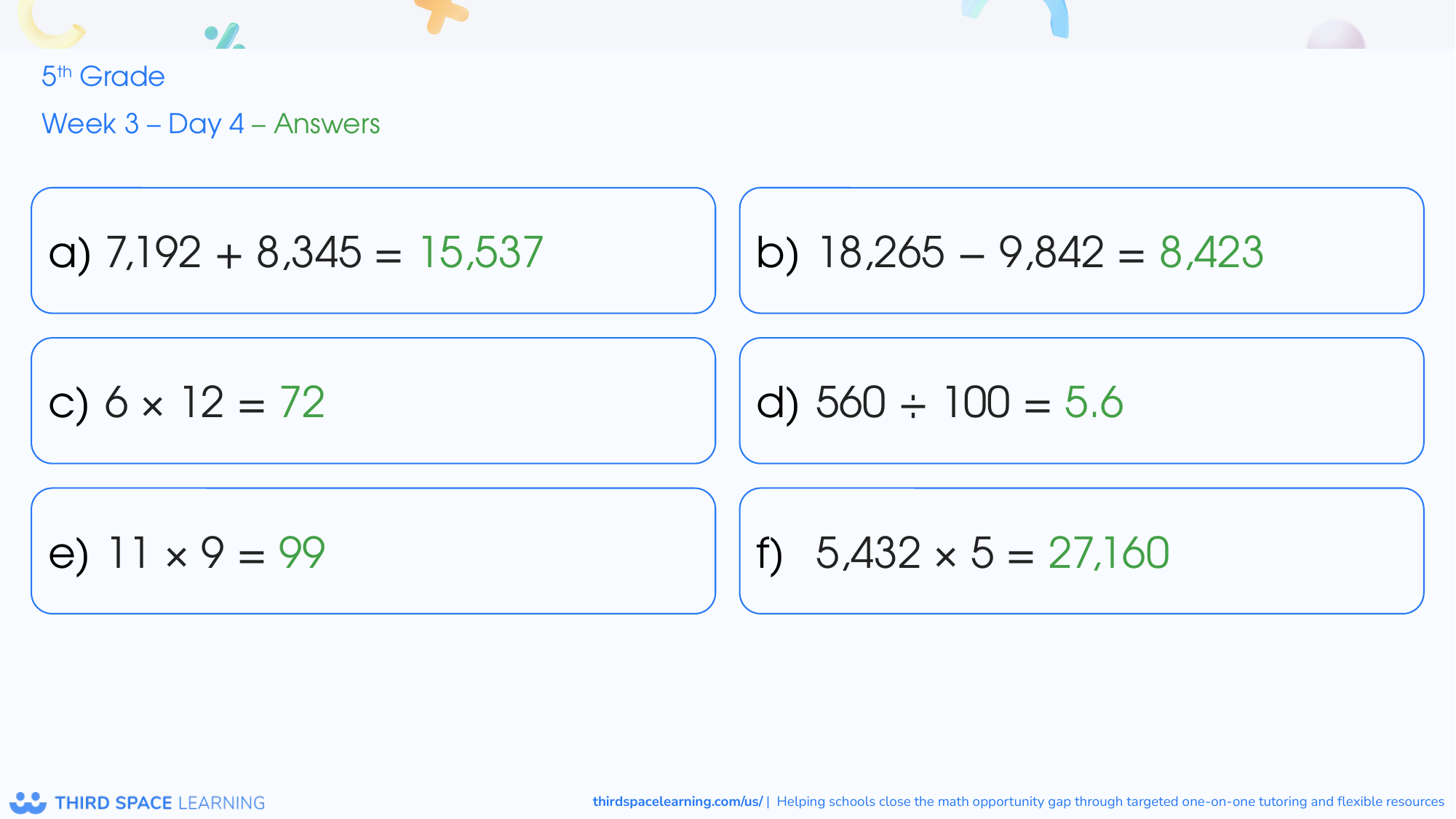

5th Grade
Week 3 – Day 4 – Answers
7,192 + 8,345 = 15,537
18,265 − 9,842 = 8,423
6 × 12 = 72
560 ÷ 100 = 5.6
11 × 9 = 99
5,432 × 5 = 27,160